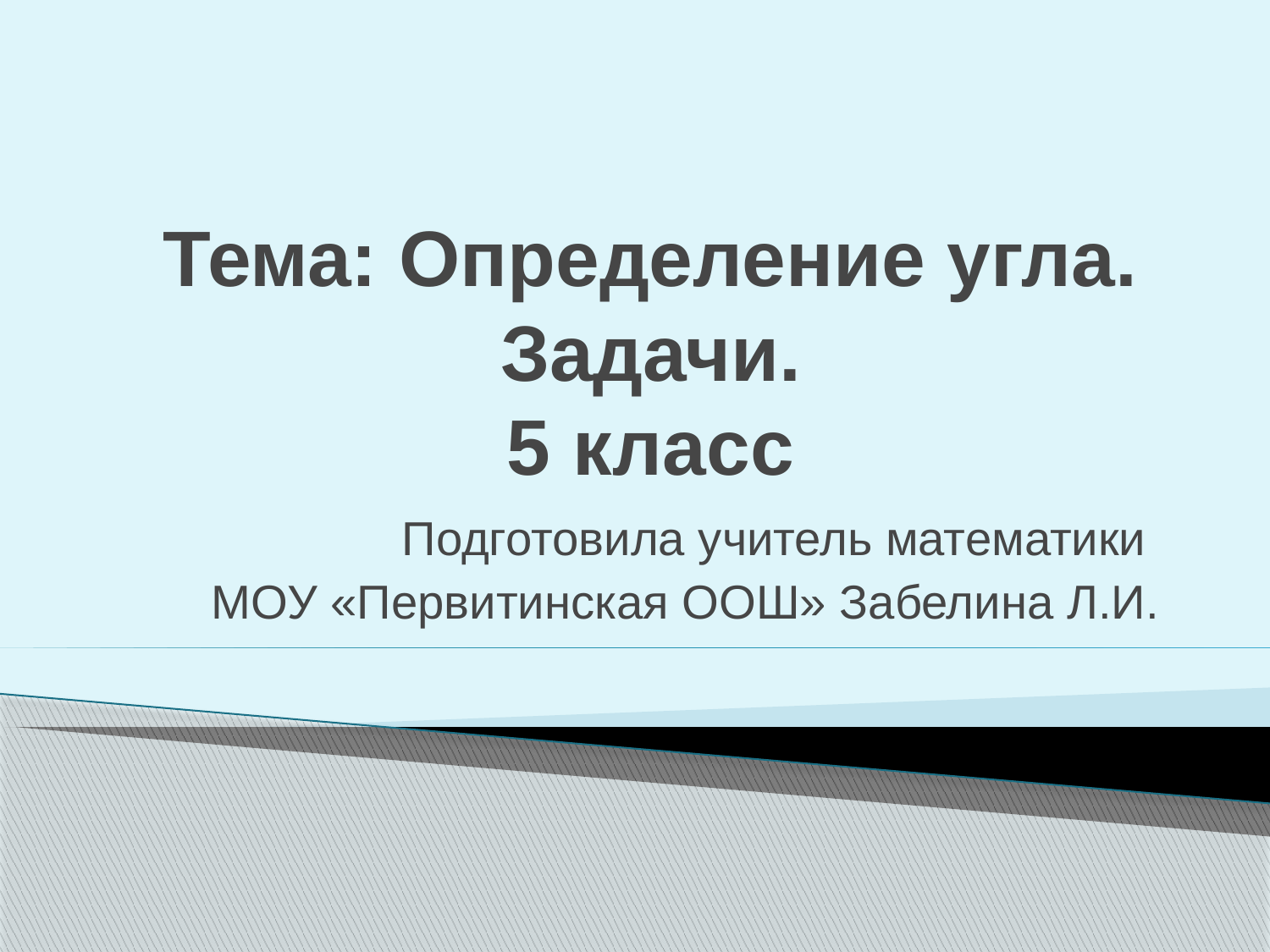

# Тема: Определение угла. Задачи. 5 класс
Подготовила учитель математики
МОУ «Первитинская ООШ» Забелина Л.И.